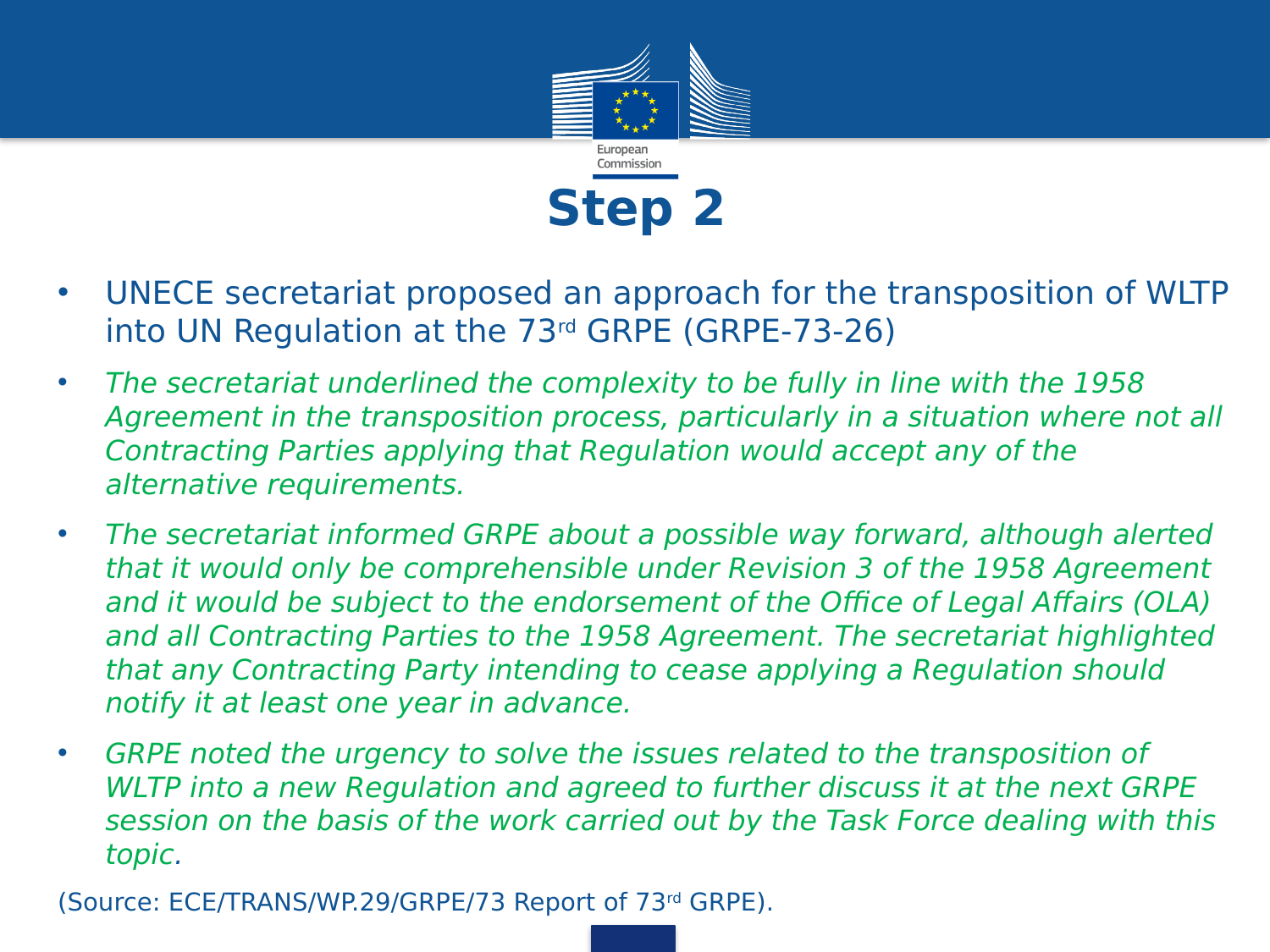

# Step 2
UNECE secretariat proposed an approach for the transposition of WLTP into UN Regulation at the 73rd GRPE (GRPE-73-26)
The secretariat underlined the complexity to be fully in line with the 1958 Agreement in the transposition process, particularly in a situation where not all Contracting Parties applying that Regulation would accept any of the alternative requirements.
The secretariat informed GRPE about a possible way forward, although alerted that it would only be comprehensible under Revision 3 of the 1958 Agreement and it would be subject to the endorsement of the Office of Legal Affairs (OLA) and all Contracting Parties to the 1958 Agreement. The secretariat highlighted that any Contracting Party intending to cease applying a Regulation should notify it at least one year in advance.
GRPE noted the urgency to solve the issues related to the transposition of WLTP into a new Regulation and agreed to further discuss it at the next GRPE session on the basis of the work carried out by the Task Force dealing with this topic.
(Source: ECE/TRANS/WP.29/GRPE/73 Report of 73rd GRPE).